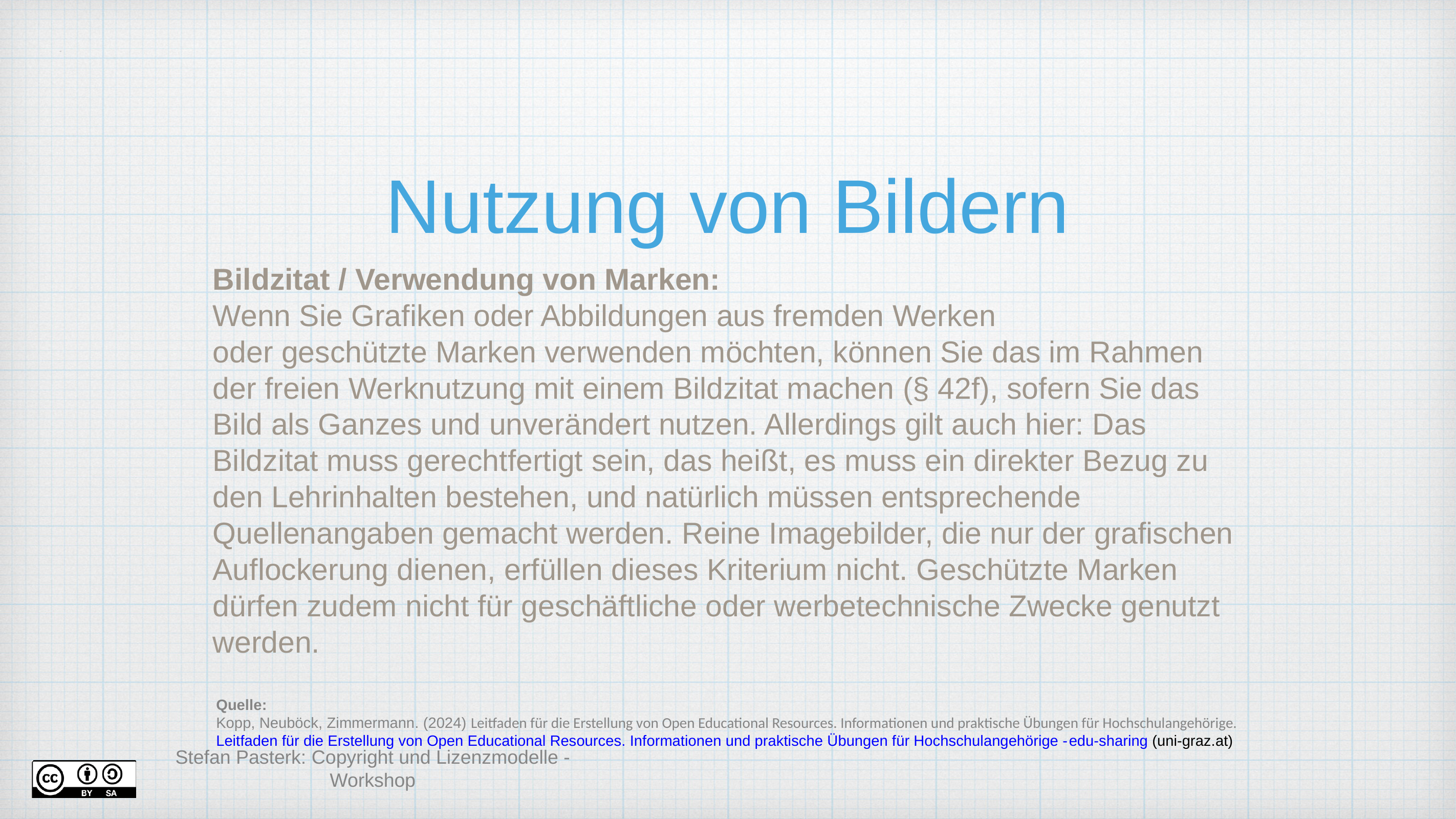

# Nutzung von Bildern
Bildzitat / Verwendung von Marken:
Wenn Sie Grafiken oder Abbildungen aus fremden Werken
oder geschützte Marken verwenden möchten, können Sie das im Rahmen der freien Werknutzung mit einem Bildzitat machen (§ 42f), sofern Sie das Bild als Ganzes und unverändert nutzen. Allerdings gilt auch hier: Das Bildzitat muss gerechtfertigt sein, das heißt, es muss ein direkter Bezug zu den Lehrinhalten bestehen, und natürlich müssen entsprechende Quellenangaben gemacht werden. Reine Imagebilder, die nur der grafischen Auflockerung dienen, erfüllen dieses Kriterium nicht. Geschützte Marken dürfen zudem nicht für geschäftliche oder werbetechnische Zwecke genutzt werden.
Quelle:
Kopp, Neuböck, Zimmermann. (2024) Leitfaden für die Erstellung von Open Educational Resources. Informationen und praktische Übungen für Hochschulangehörige. Leitfaden für die Erstellung von Open Educational Resources. Informationen und praktische Übungen für Hochschulangehörige -edu-sharing (uni-graz.at)
Stefan Pasterk: Copyright und Lizenzmodelle - Workshop